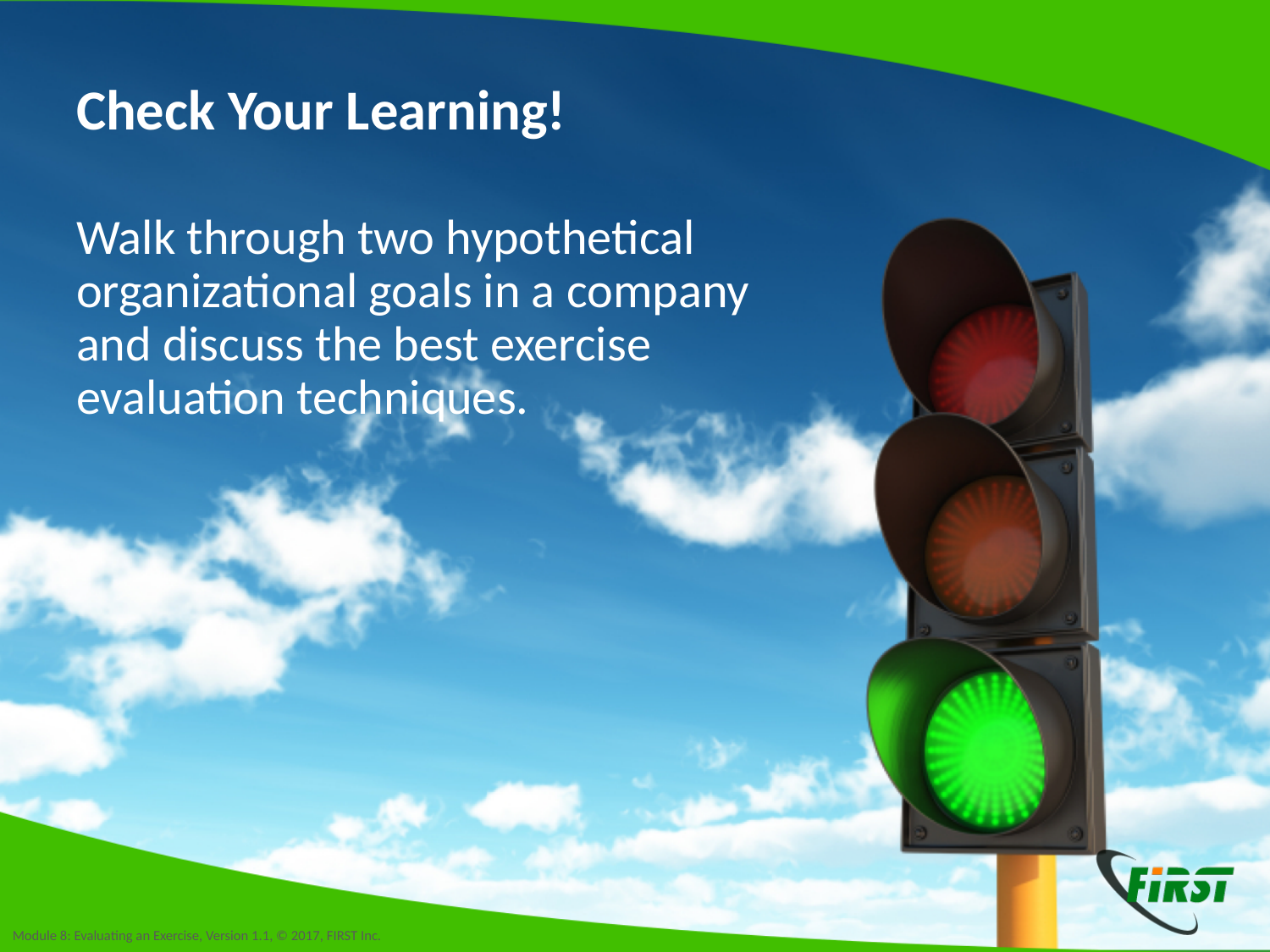

# Check Your Learning!
Walk through two hypothetical organizational goals in a company and discuss the best exercise evaluation techniques.